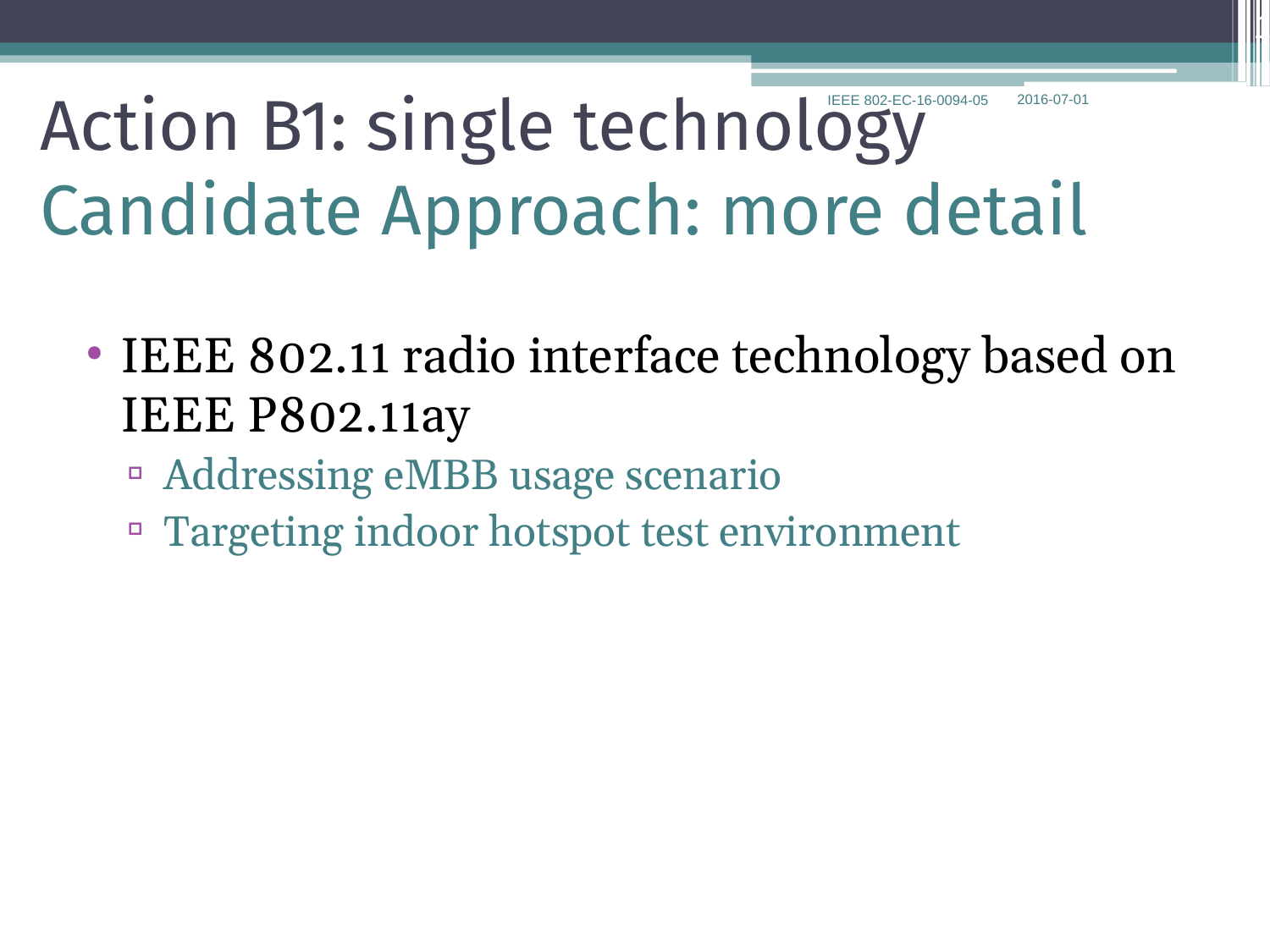

16
# Action B1: single technology Candidate Approach: more detail
IEEE 802.11 radio interface technology based on IEEE P802.11ay
Addressing eMBB usage scenario
Targeting indoor hotspot test environment